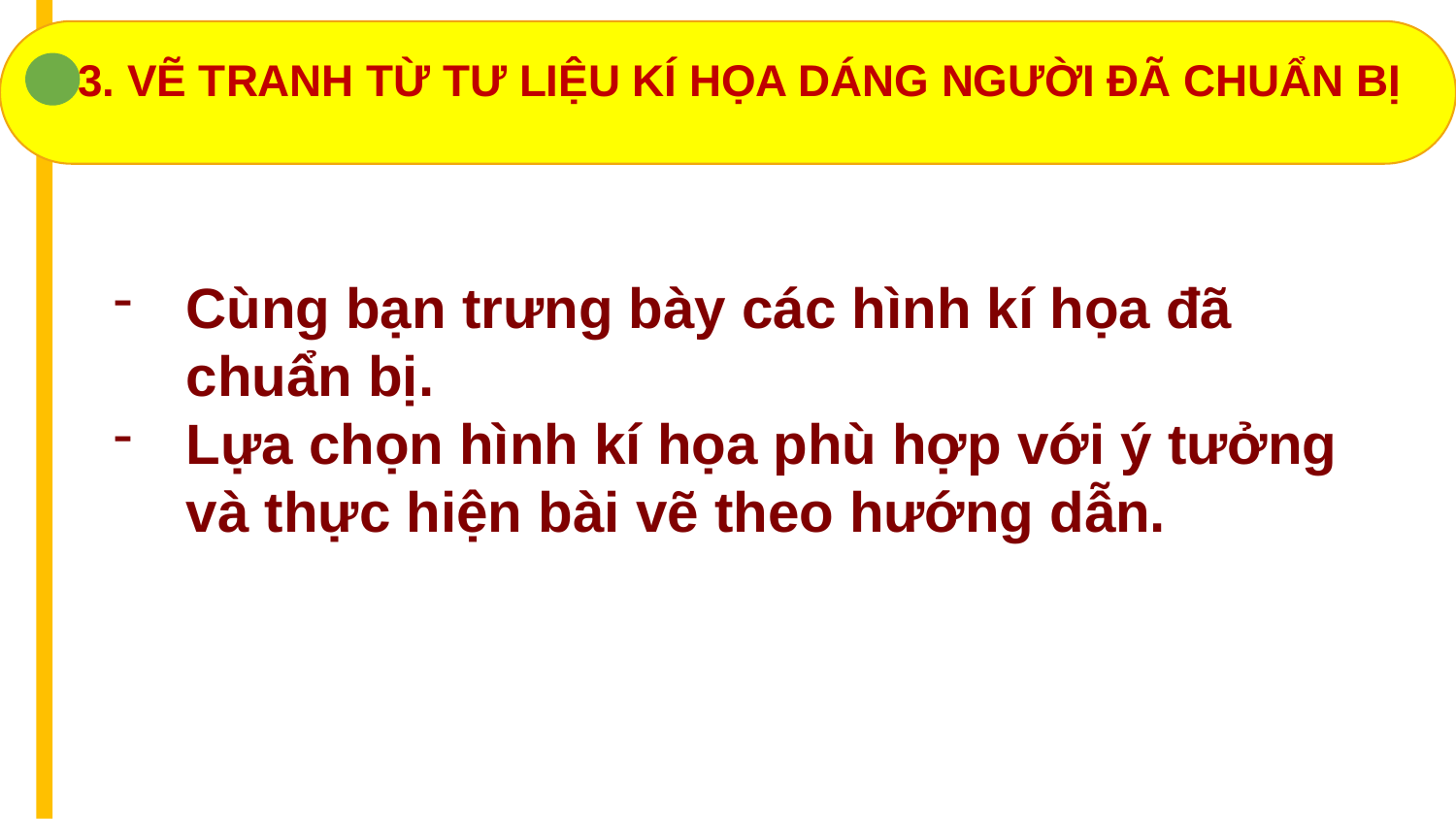

3. VẼ TRANH TỪ TƯ LIỆU KÍ HỌA DÁNG NGƯỜI ĐÃ CHUẨN BỊ

Cùng bạn trưng bày các hình kí họa đã chuẩn bị.
Lựa chọn hình kí họa phù hợp với ý tưởng và thực hiện bài vẽ theo hướng dẫn.